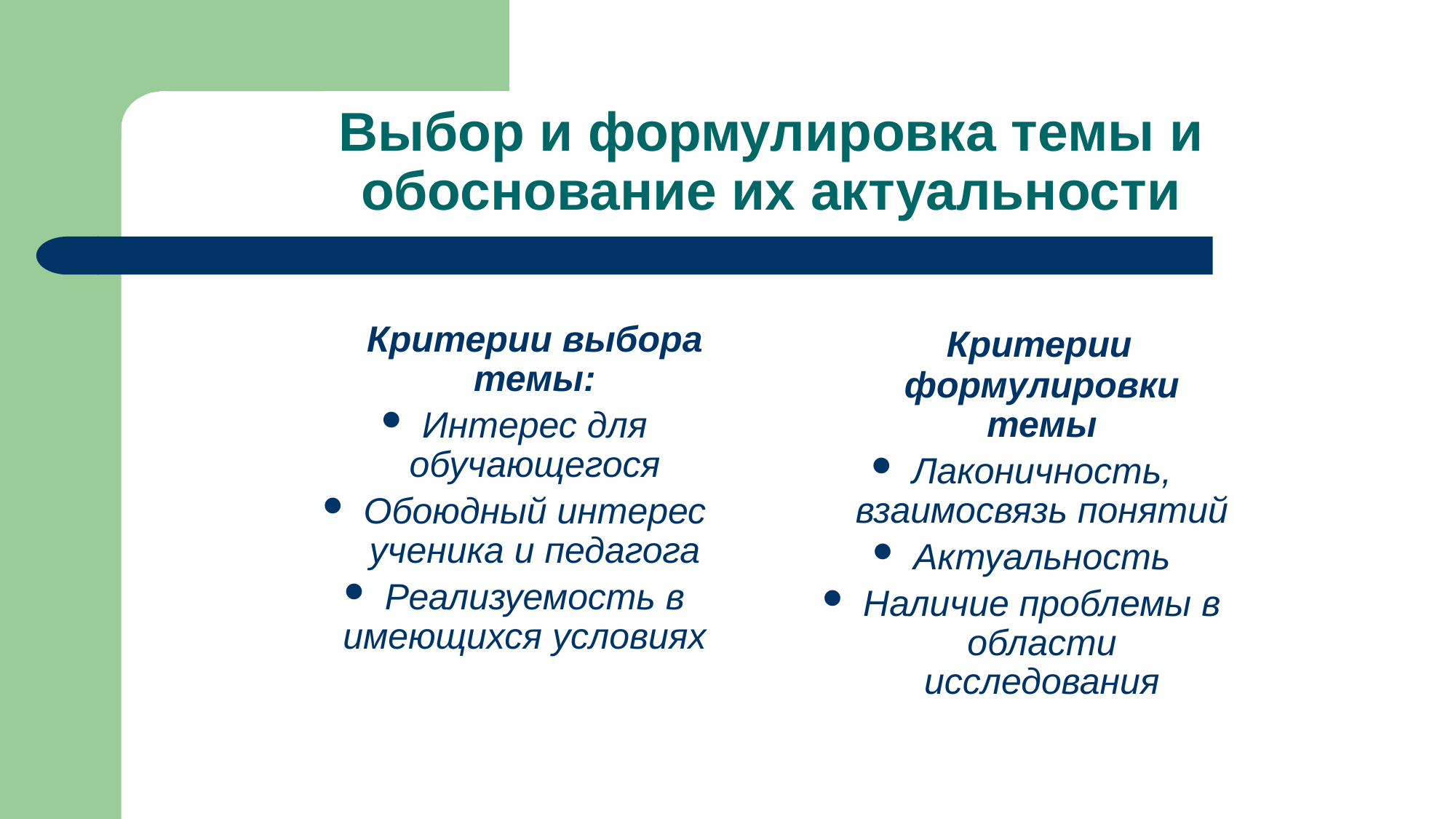

# Выбор и формулировка темы и обоснование их актуальности
    Критерии выбора темы:
Интерес для обучающегося
Обоюдный интерес ученика и педагога
Реализуемость в имеющихся условиях
   Критерии формулировки темы
Лаконичность, взаимосвязь понятий
Актуальность
Наличие проблемы в области исследования